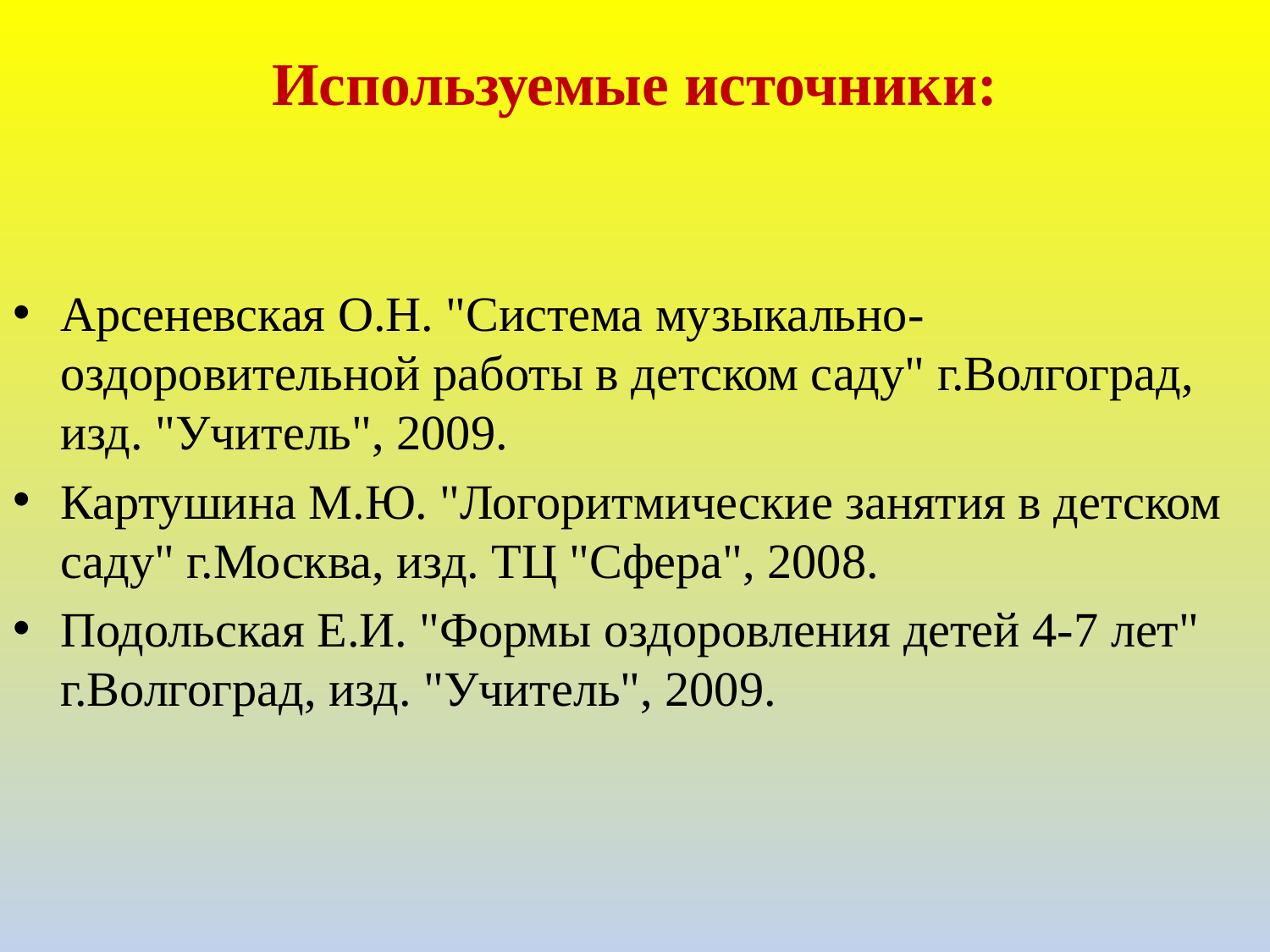

# Используемые источники:

Арсеневская О.Н. "Система музыкально-оздоровительной работы в детском саду" г.Волгоград, изд. "Учитель", 2009.
Картушина М.Ю. "Логоритмические занятия в детском саду" г.Москва, изд. ТЦ "Сфера", 2008.
Подольская Е.И. "Формы оздоровления детей 4-7 лет" г.Волгоград, изд. "Учитель", 2009.